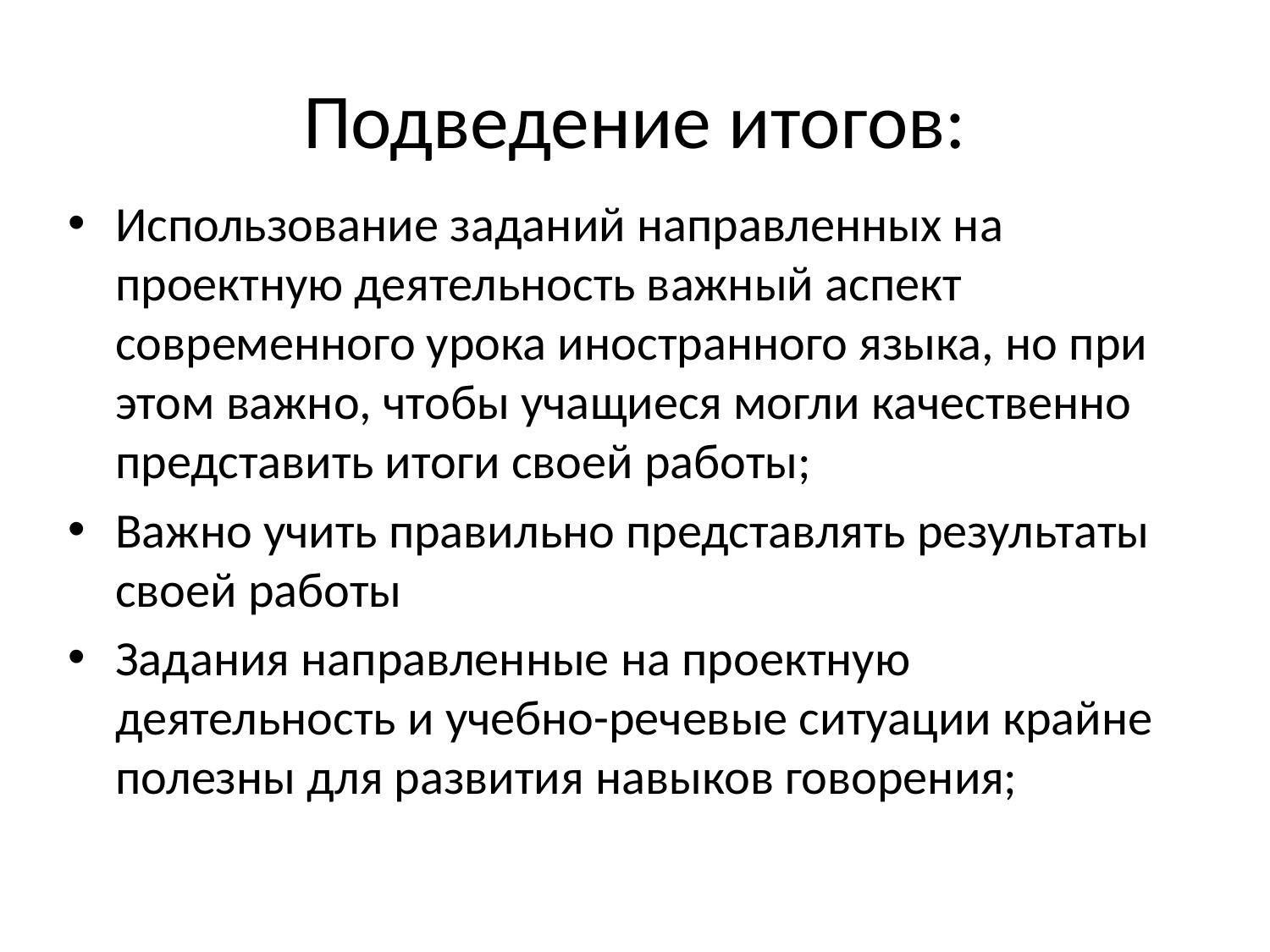

# Подведение итогов:
Использование заданий направленных на проектную деятельность важный аспект современного урока иностранного языка, но при этом важно, чтобы учащиеся могли качественно представить итоги своей работы;
Важно учить правильно представлять результаты своей работы
Задания направленные на проектную деятельность и учебно-речевые ситуации крайне полезны для развития навыков говорения;